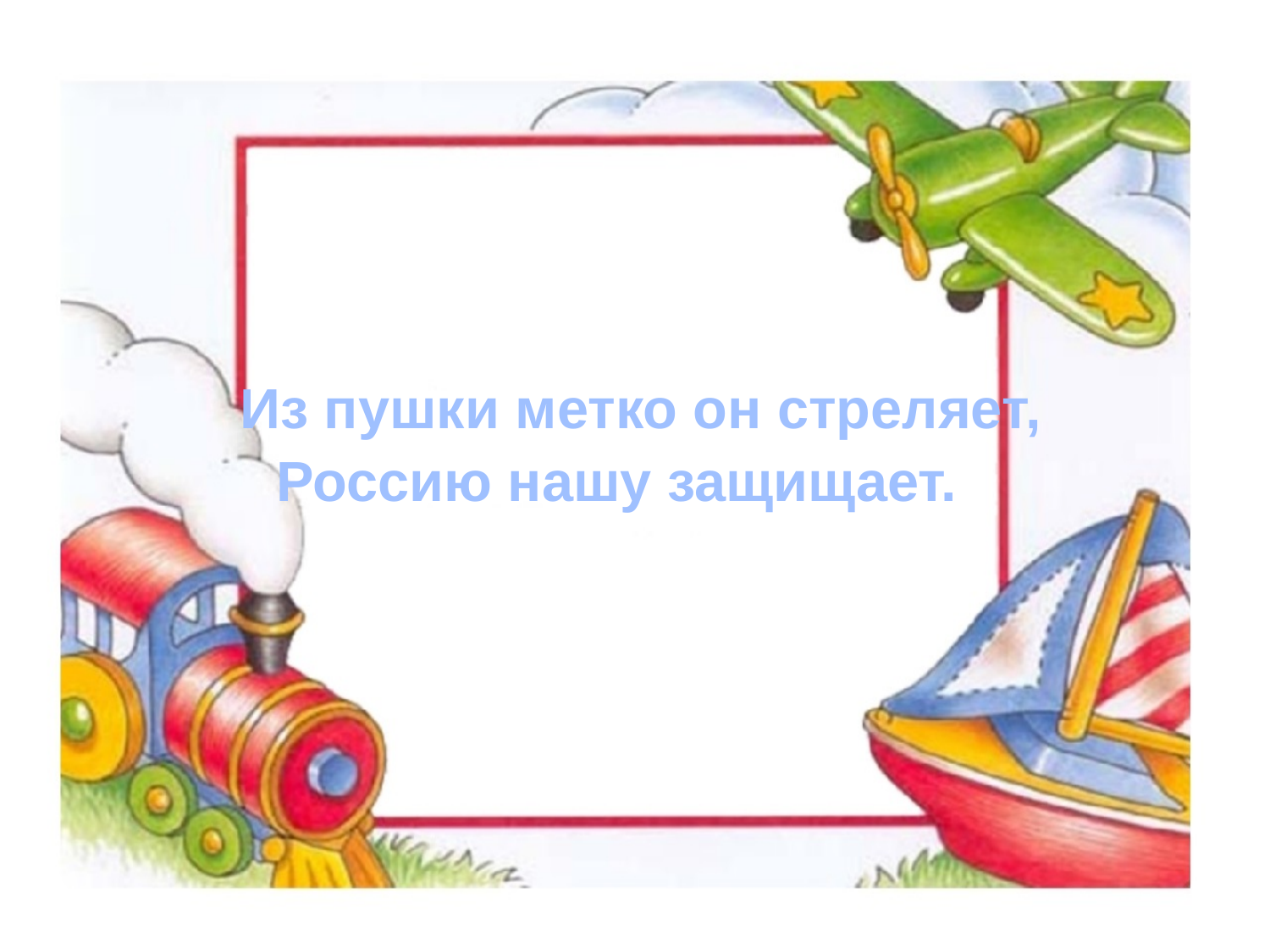

# Из пушки метко он стреляет, Россию нашу защищает.